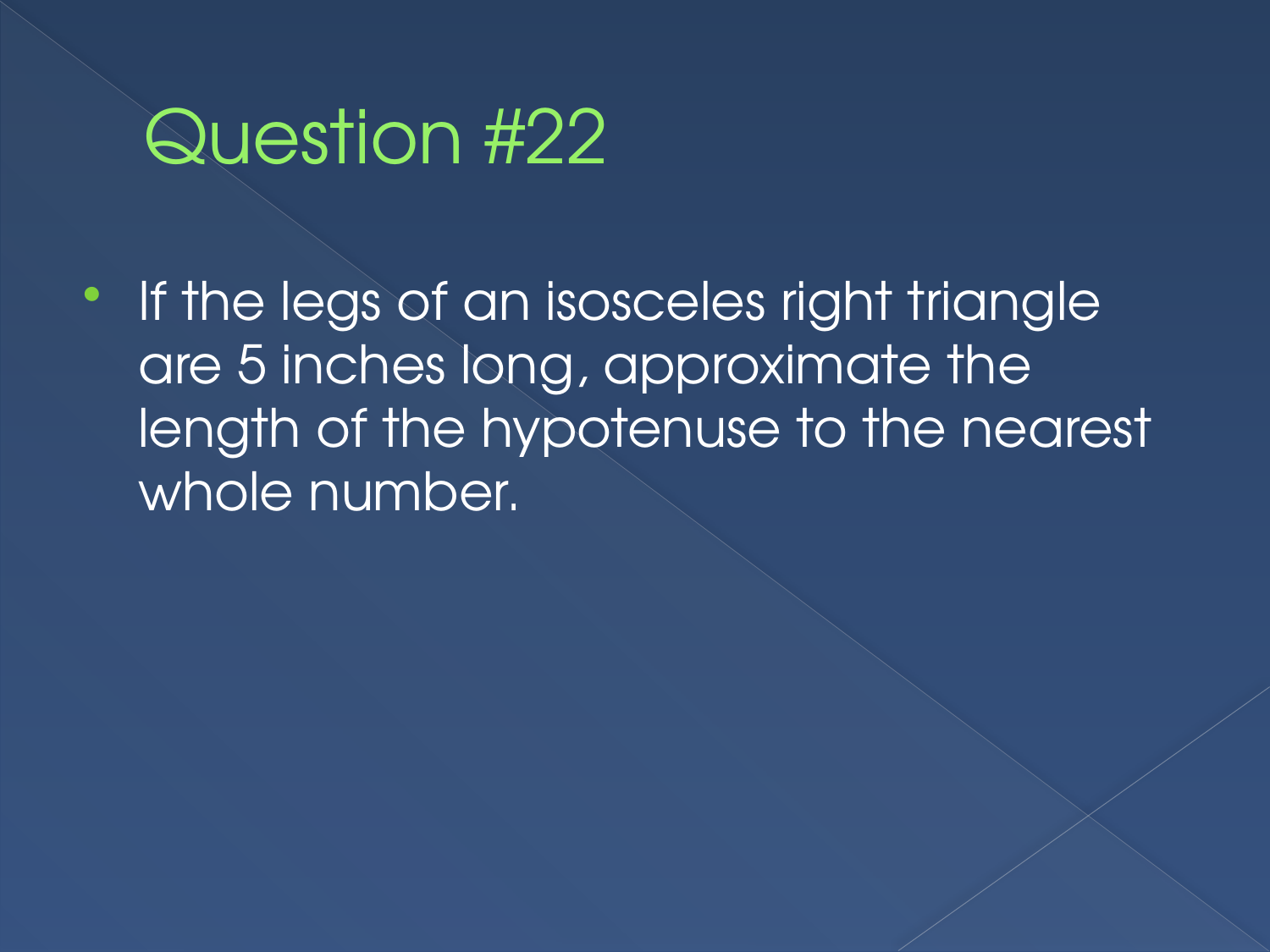

# Question #22
If the legs of an isosceles right triangle are 5 inches long, approximate the length of the hypotenuse to the nearest whole number.